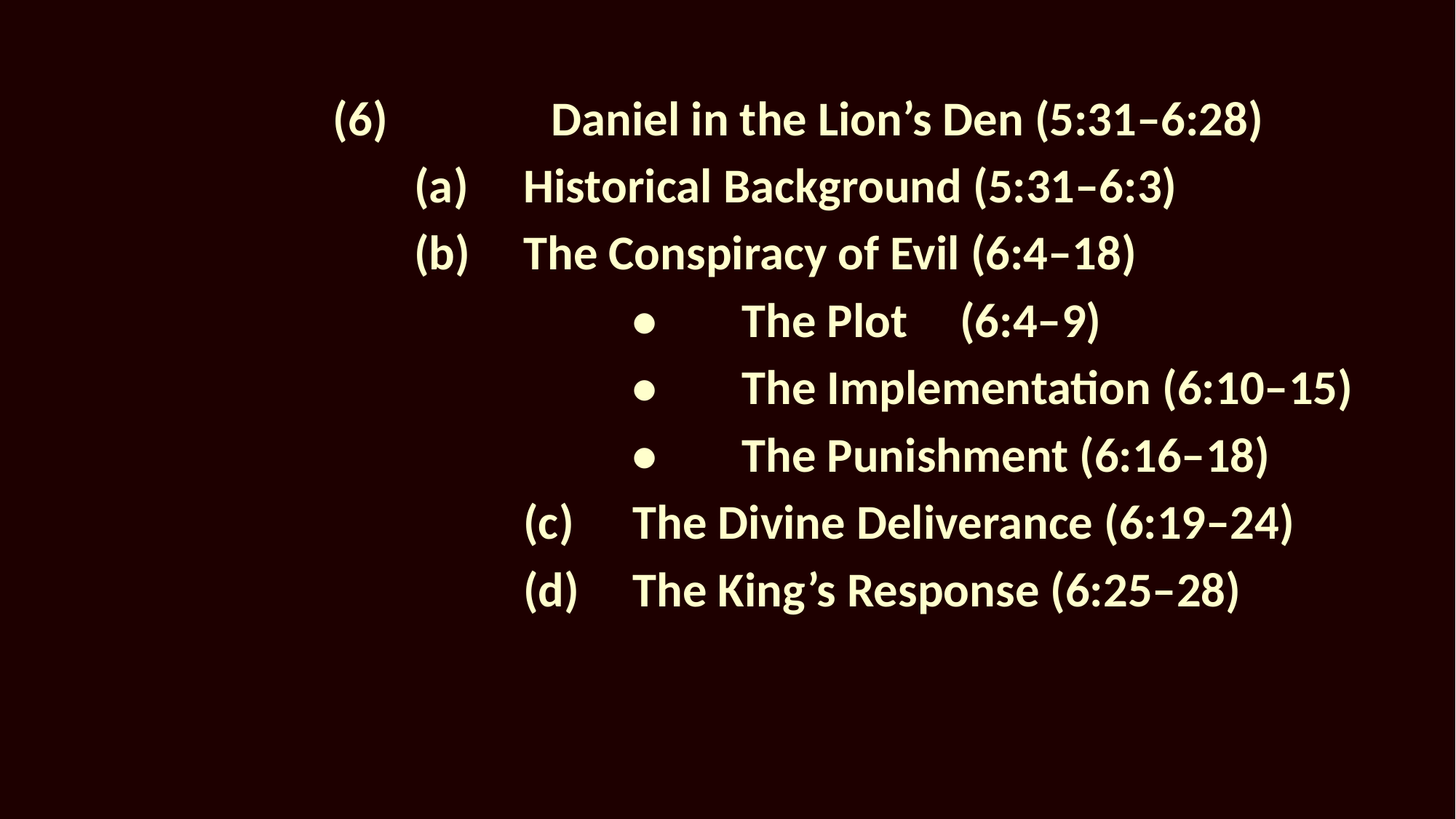

(6)		Daniel in the Lion’s Den (5:31–6:28)
		(a)	Historical Background (5:31–6:3)
		(b)	The Conspiracy of Evil (6:4–18)
				•	The Plot	(6:4–9)
				•	The Implementation (6:10–15)
				•	The Punishment (6:16–18)
			(c)	The Divine Deliverance (6:19–24)
			(d)	The King’s Response (6:25–28)